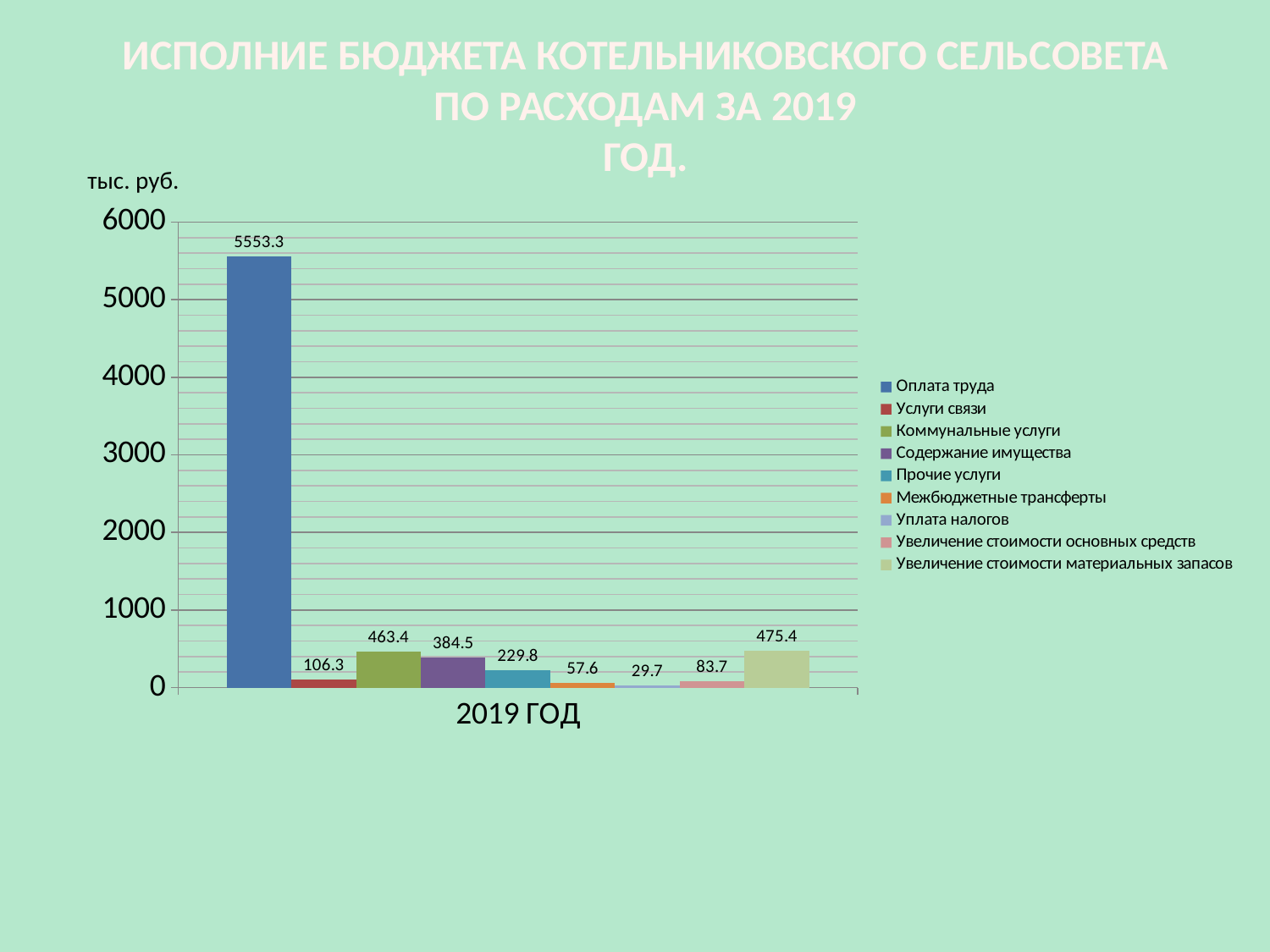

ИСПОЛНИЕ БЮДЖЕТА КОТЕЛЬНИКОВСКОГО СЕЛЬСОВЕТА ПО РАСХОДАМ ЗА 2019
ГОД.
тыс. руб.

### Chart

| Category | Оплата труда | Услуги связи | Коммунальные услуги | Содержание имущества | Прочие услуги | Межбюджетные трансферты | Уплата налогов | Увеличение стоимости основных средств | Увеличение стоимости материальных запасов |
|---|---|---|---|---|---|---|---|---|---|
| 2019 ГОД | 5553.3 | 106.3 | 463.4 | 384.5 | 229.8 | 57.6 | 29.7 | 83.7 | 475.4 |